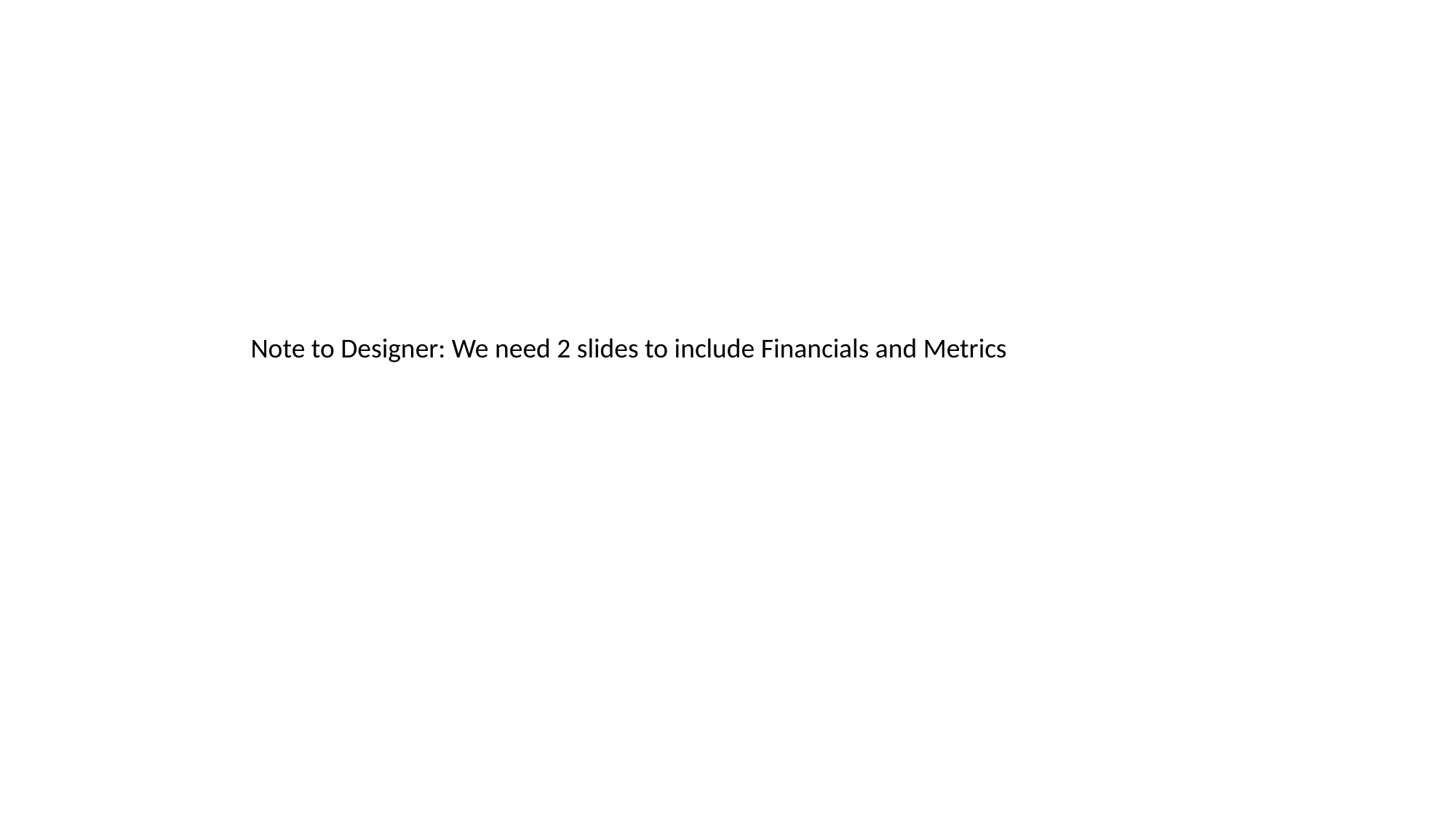

Note to Designer: We need 2 slides to include Financials and Metrics